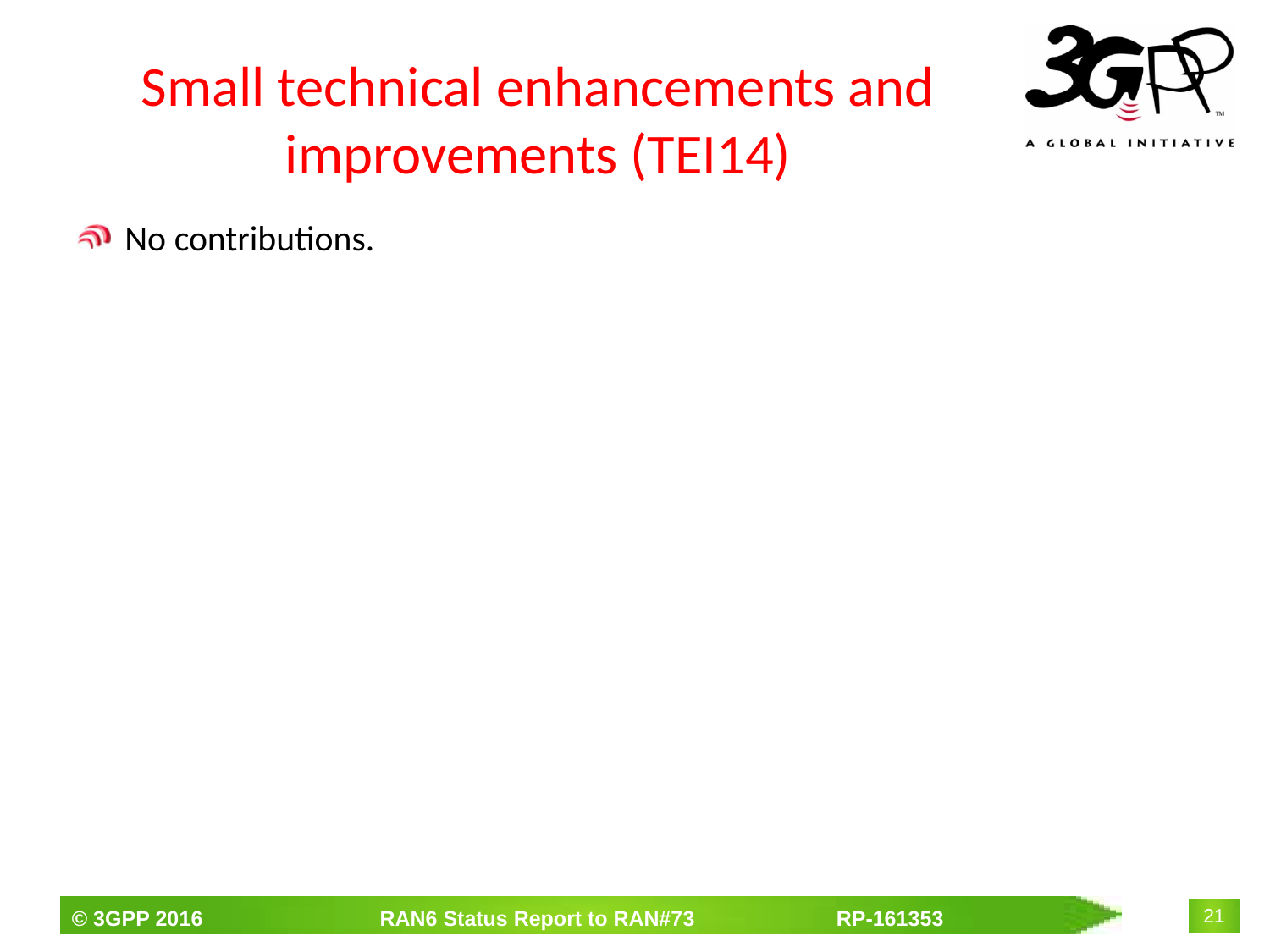

# Small technical enhancements and improvements (TEI14)
No contributions.